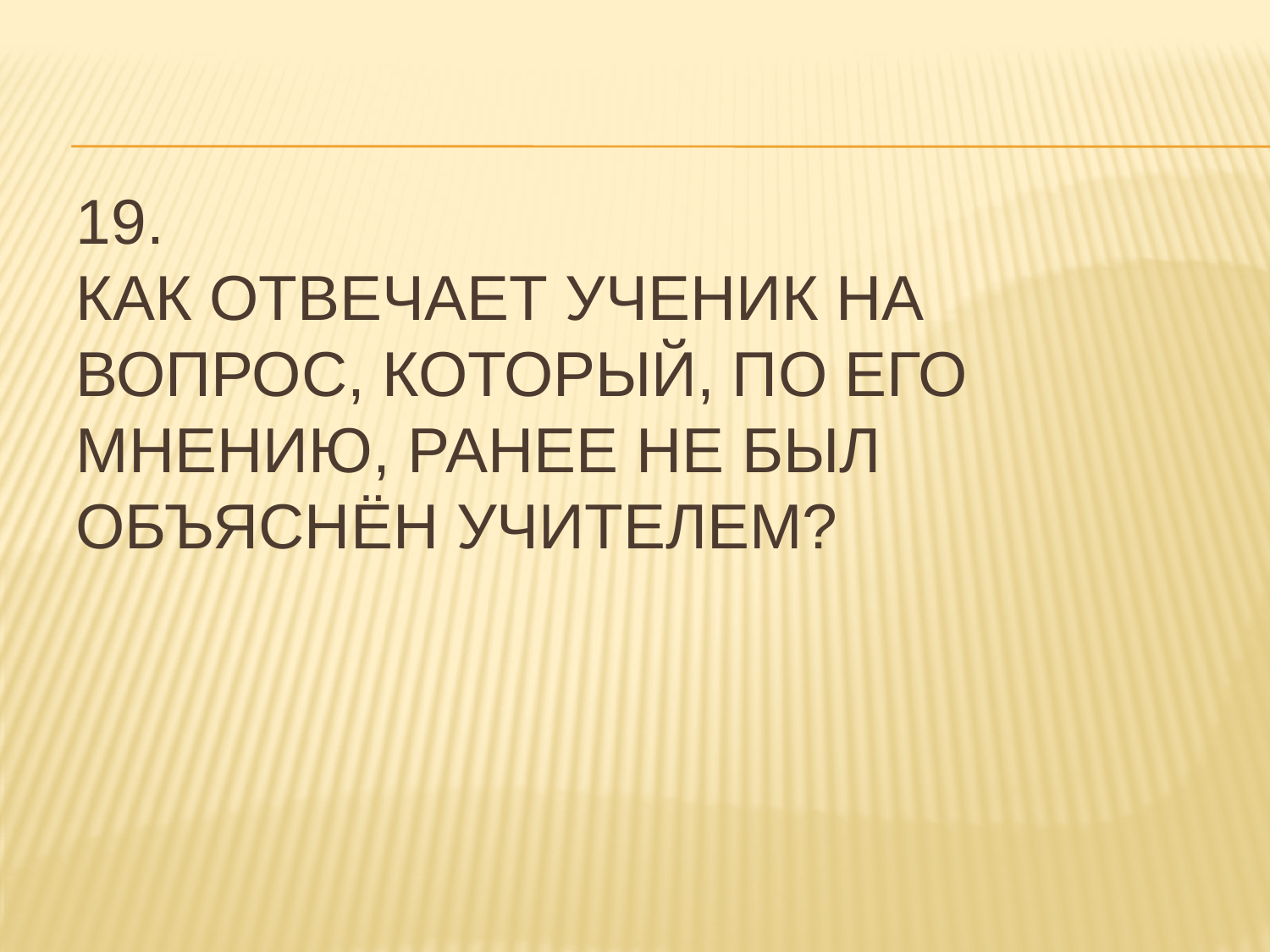

# 19. Как отвечает ученик на вопрос, который, по его мнению, ранее не был объяснён учителем?